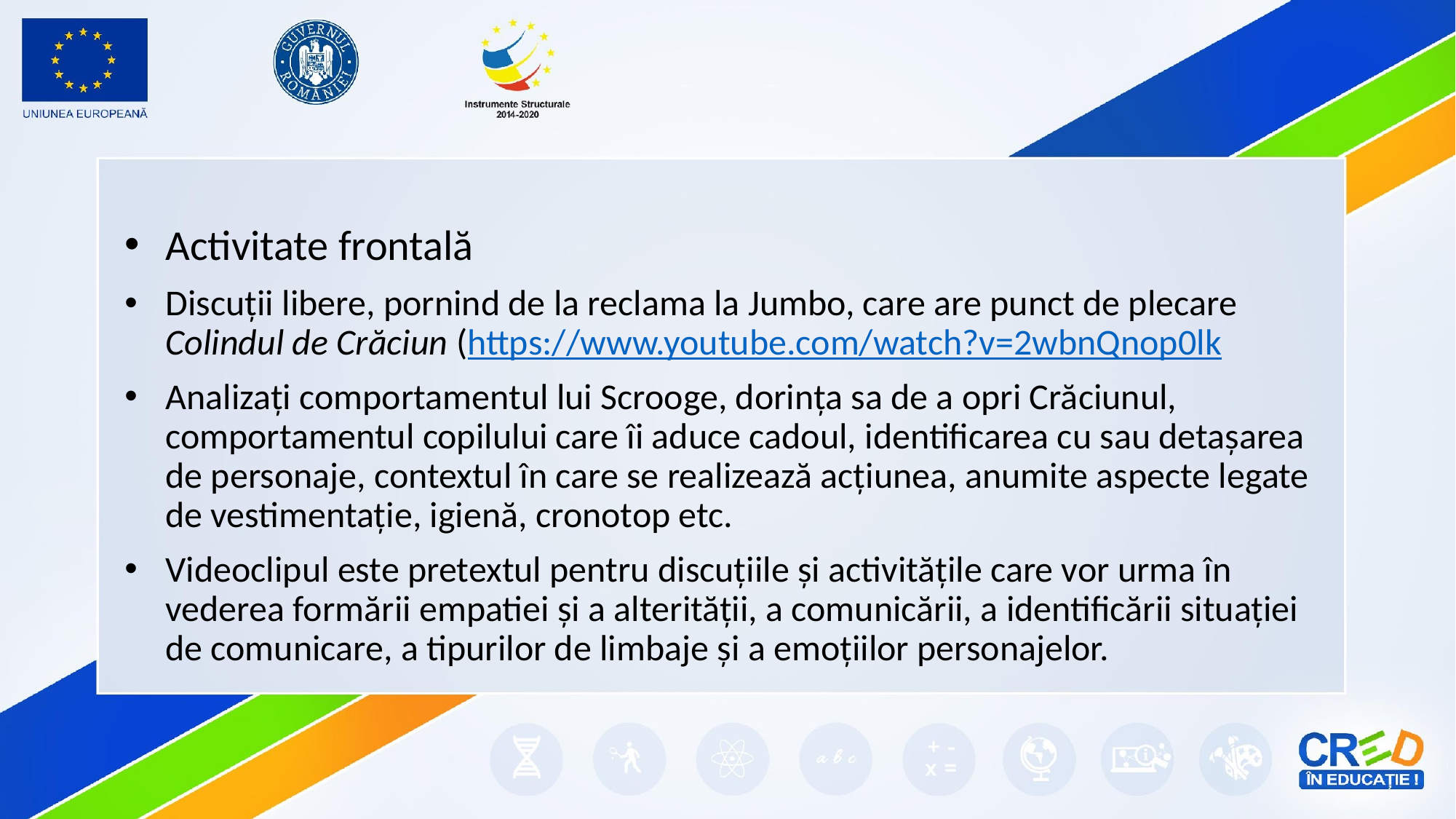

#
Activitate frontală
Discuții libere, pornind de la reclama la Jumbo, care are punct de plecare Colindul de Crăciun (https://www.youtube.com/watch?v=2wbnQnop0lk
Analizați comportamentul lui Scrooge, dorința sa de a opri Crăciunul, comportamentul copilului care îi aduce cadoul, identificarea cu sau detașarea de personaje, contextul în care se realizează acțiunea, anumite aspecte legate de vestimentație, igienă, cronotop etc.
Videoclipul este pretextul pentru discuțiile și activitățile care vor urma în vederea formării empatiei și a alterității, a comunicării, a identificării situației de comunicare, a tipurilor de limbaje și a emoțiilor personajelor.